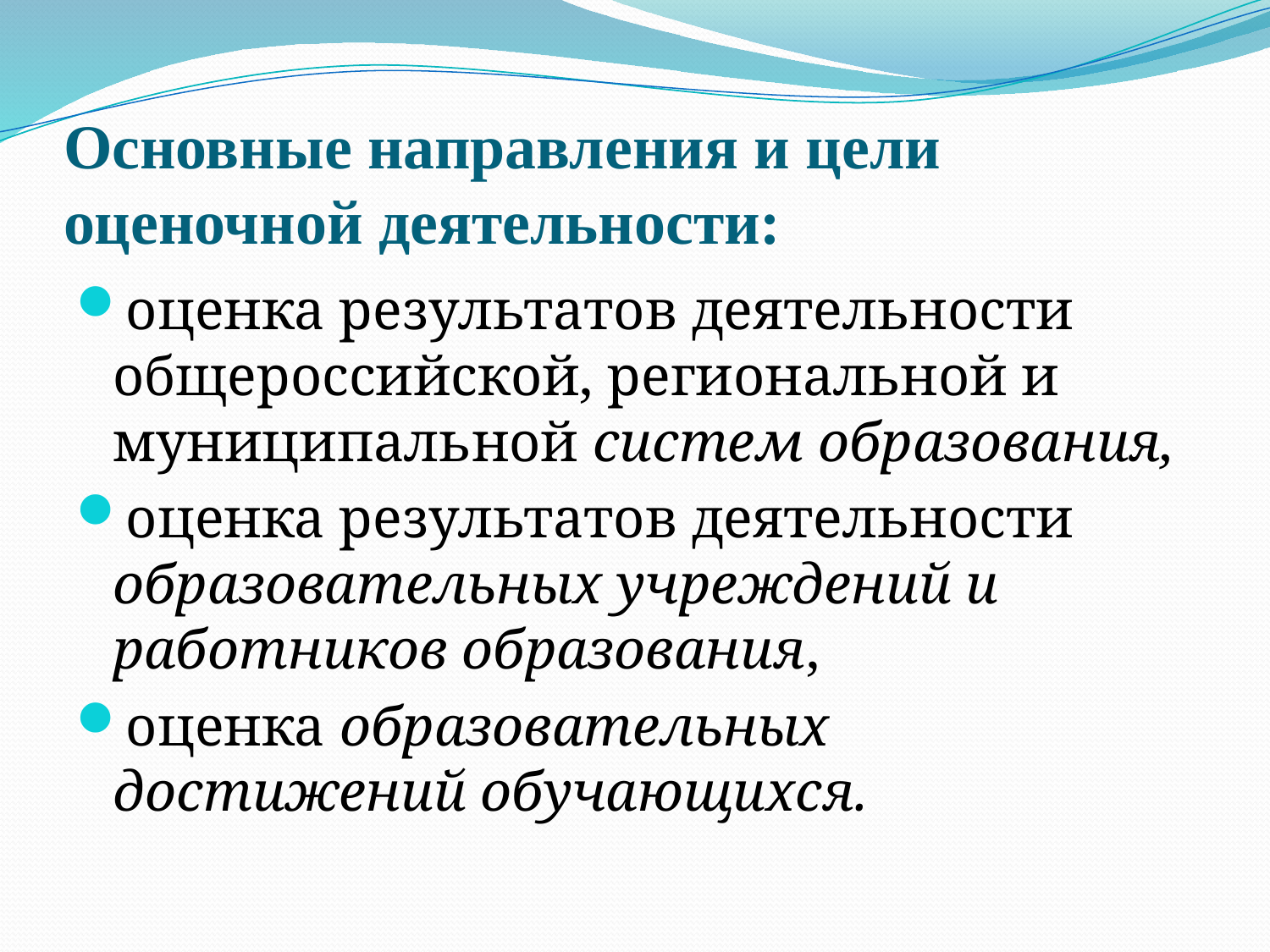

# Основные направления и цели оценочной деятельности:
оценка результатов деятельности общероссийской, региональной и муниципальной систем образования,
оценка результатов деятельности образовательных учреждений и работников образования,
оценка образовательных достижений обучающихся.